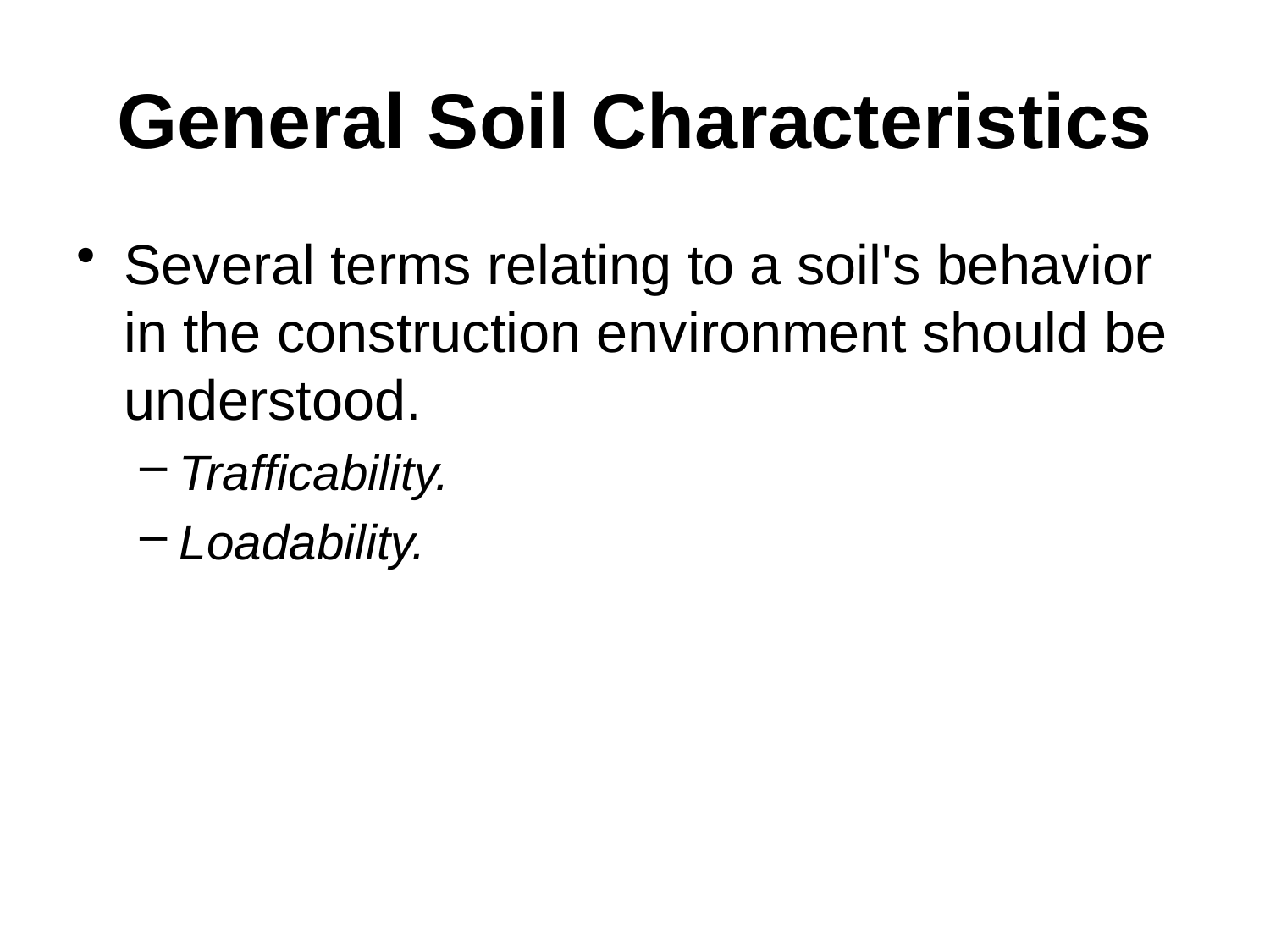

# General Soil Characteristics
Several terms relating to a soil's behavior in the construction environment should be understood.
Trafficability.
Loadability.